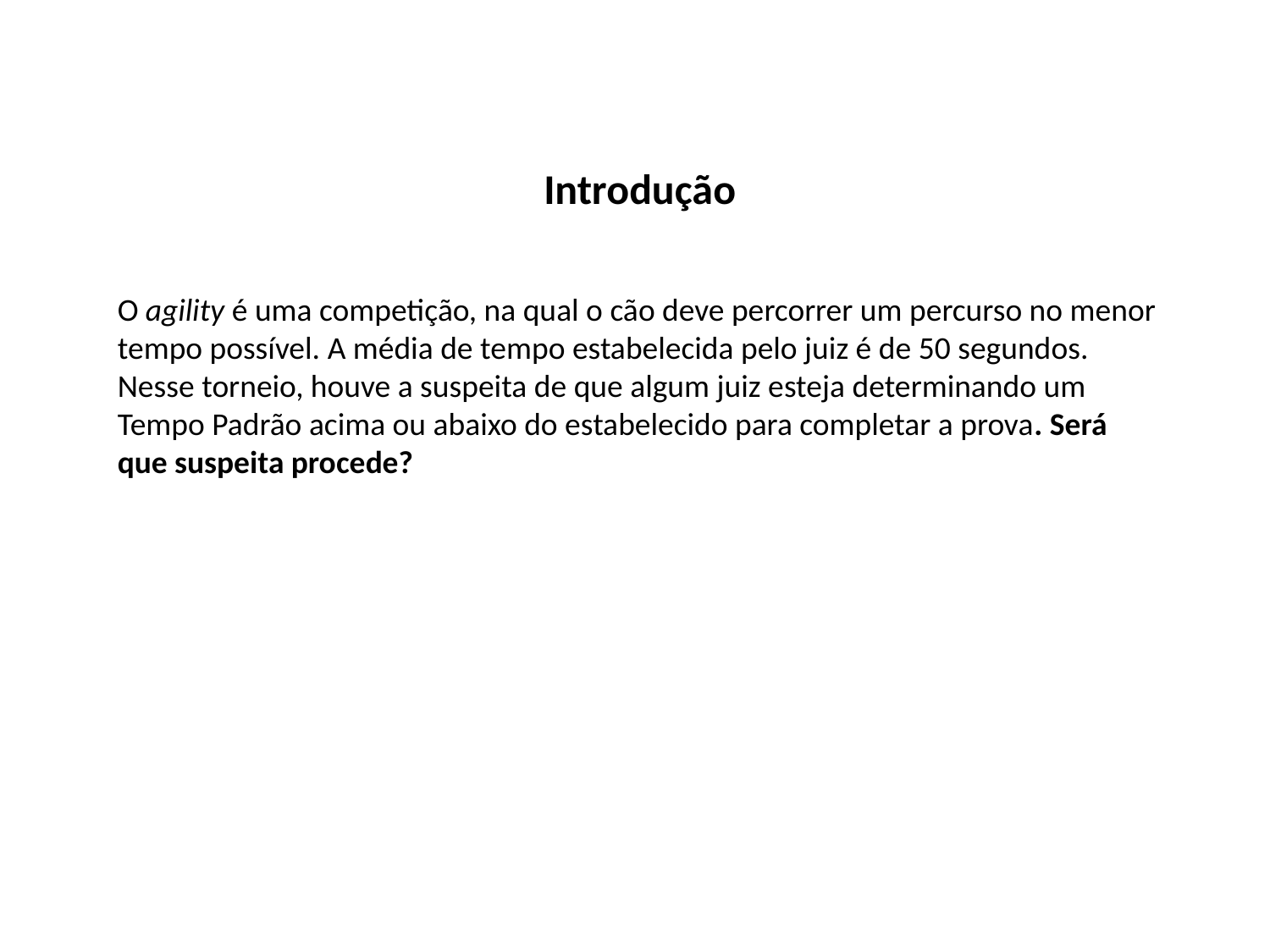

Introdução

O agility é uma competição, na qual o cão deve percorrer um percurso no menor tempo possível. A média de tempo estabelecida pelo juiz é de 50 segundos. Nesse torneio, houve a suspeita de que algum juiz esteja determinando um Tempo Padrão acima ou abaixo do estabelecido para completar a prova. Será que suspeita procede?